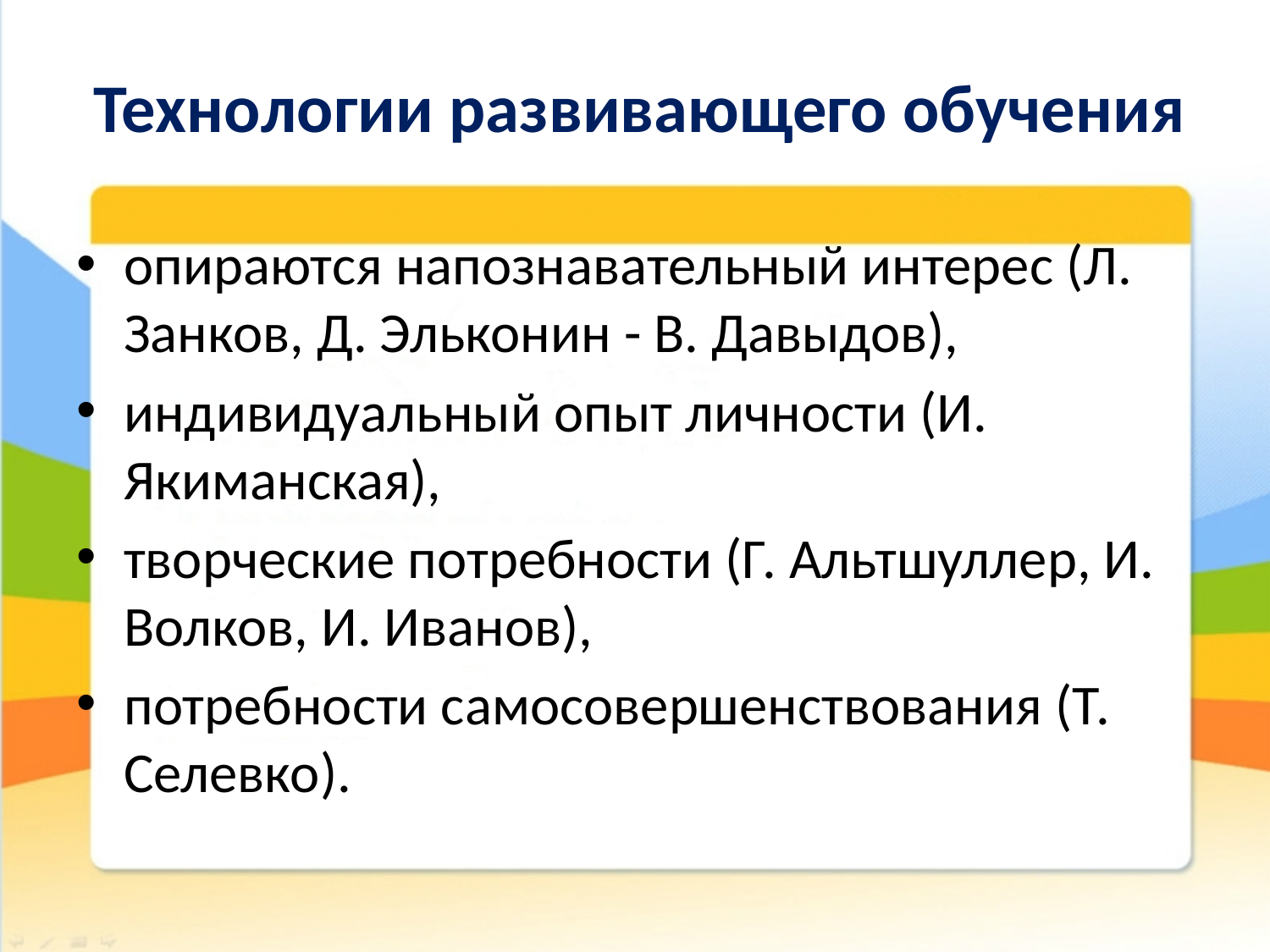

# Технологии развивающего обучения
опираются напознавательный интерес (Л. Занков, Д. Эльконин - В. Давыдов),
индивидуальный опыт личности (И. Якиманская),
творческие потребности (Г. Альтшуллер, И. Волков, И. Иванов),
потребности самосовершенствования (Т. Селевко).